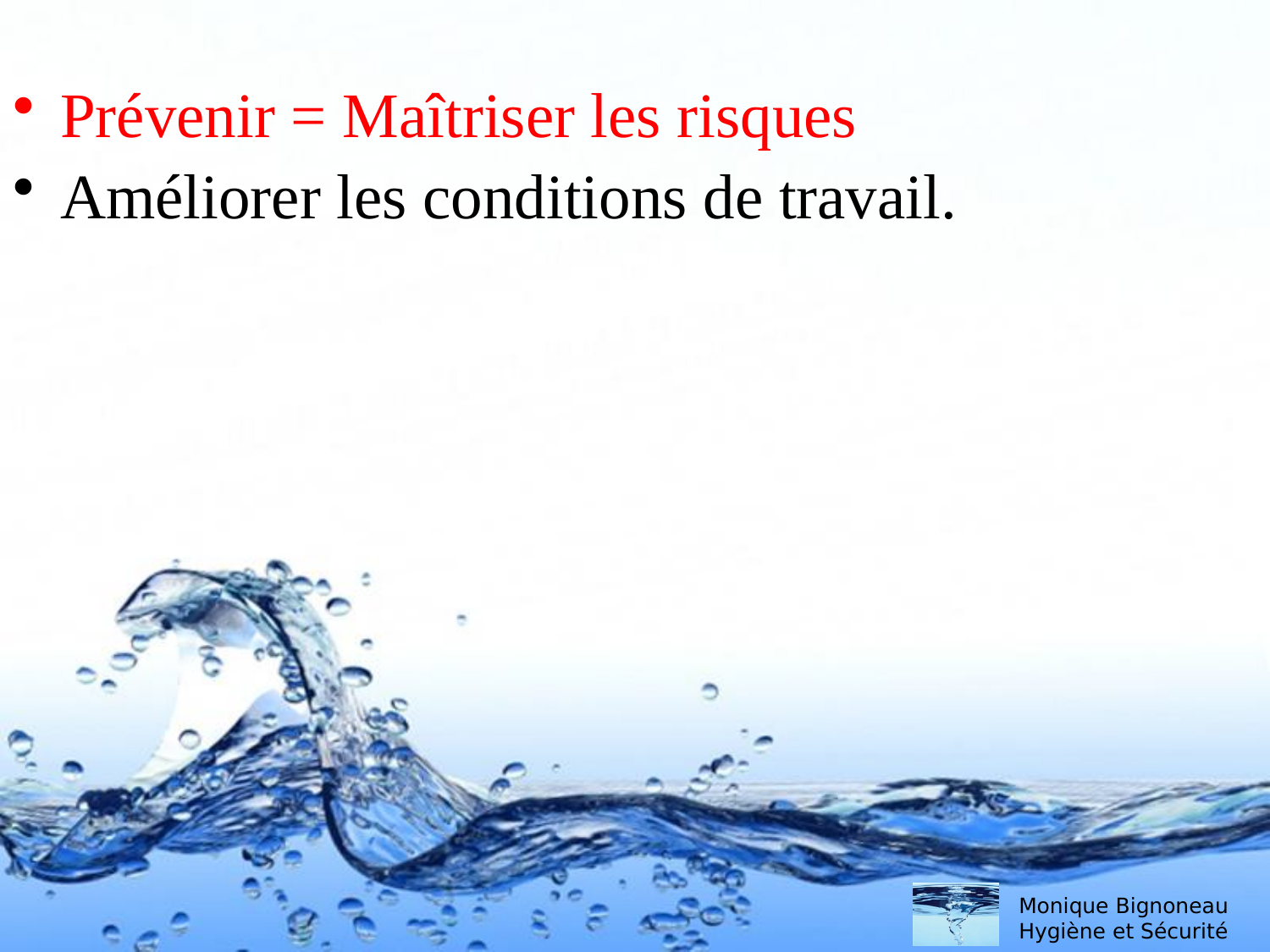

Prévenir = Maîtriser les risques
Améliorer les conditions de travail.